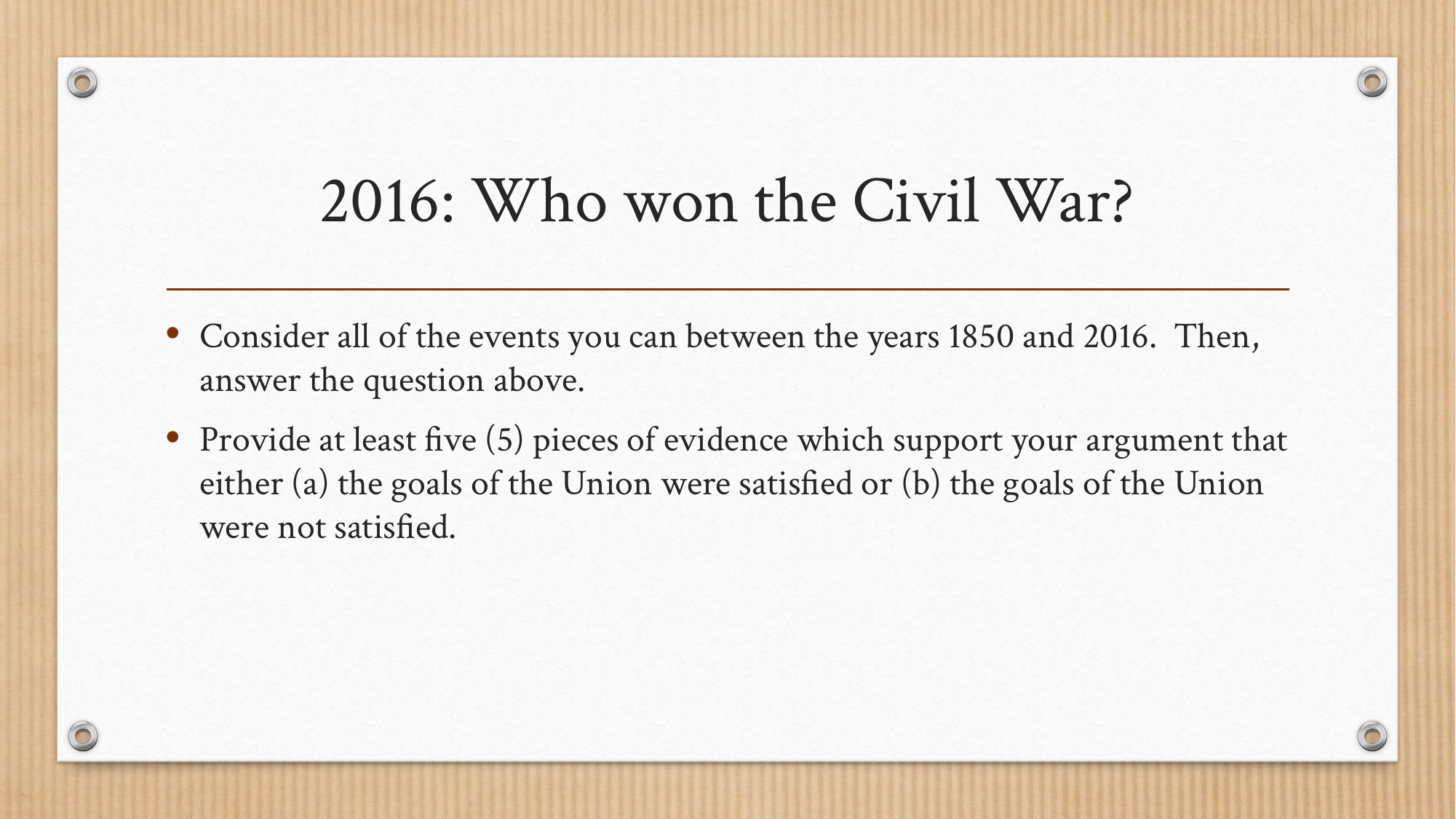

# 2016: Who won the Civil War?
Consider all of the events you can between the years 1850 and 2016.  Then, answer the question above.
Provide at least five (5) pieces of evidence which support your argument that either (a) the goals of the Union were satisfied or (b) the goals of the Union were not satisfied.